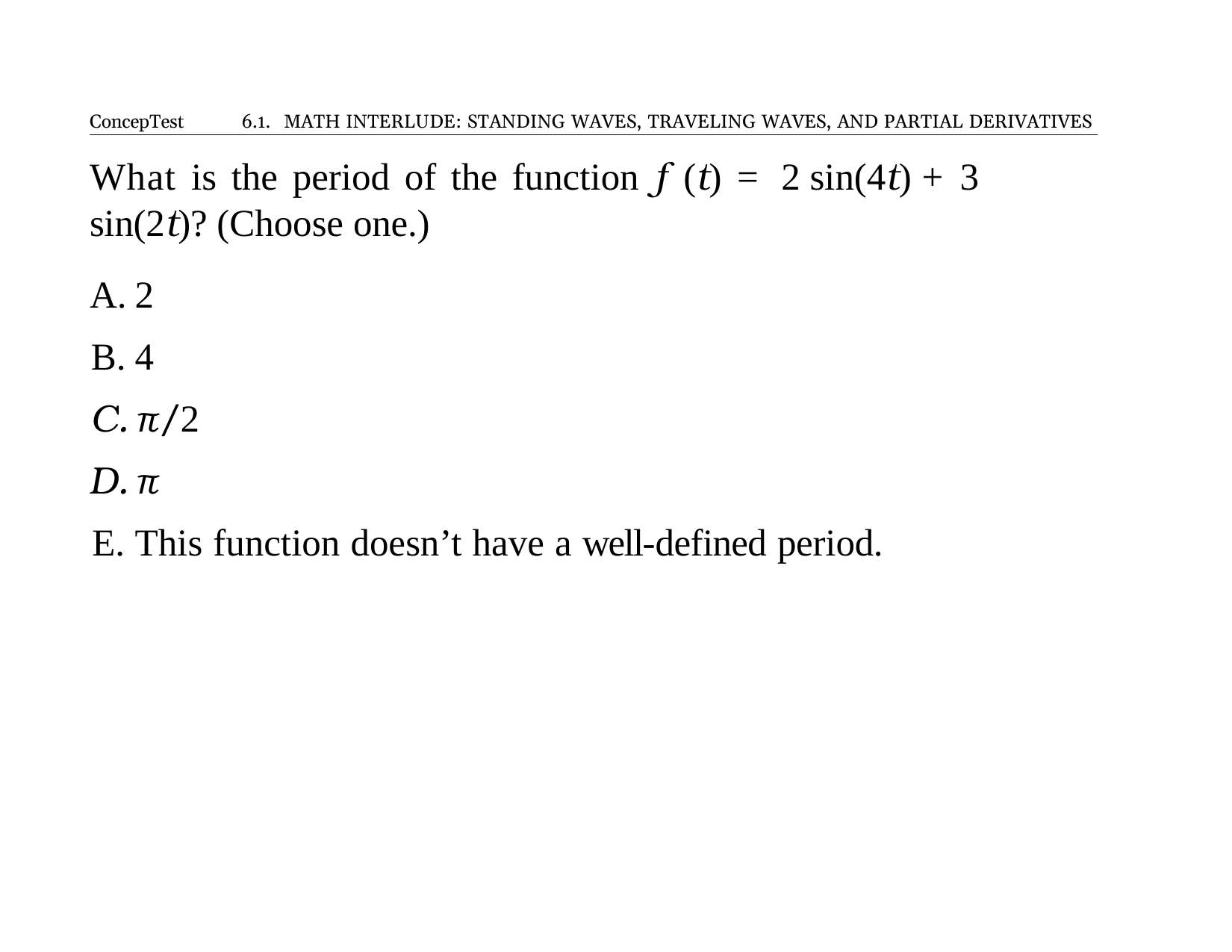

ConcepTest	6.1.  MATH INTERLUDE: STANDING WAVES, TRAVELING WAVES, AND PARTIAL DERIVATIVES

# What is the period of the function f (t)	=	2 sin(4t) + 3 sin(2t)? (Choose one.)
2
4
π/2
π
This function doesn’t have a well-defined period.